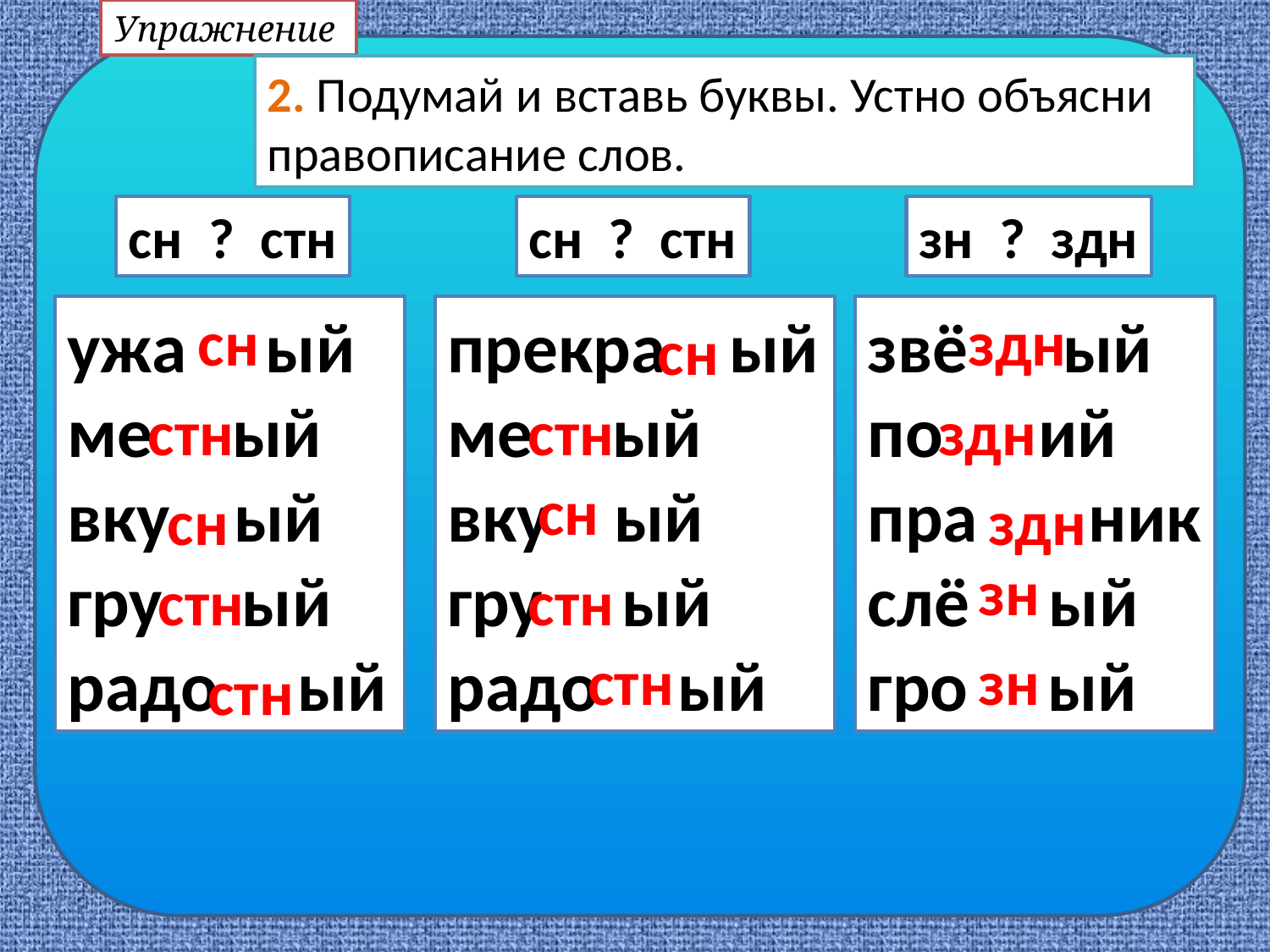

Упражнение

2. Подумай и вставь буквы. Устно объясни правописание слов.
сн  ?  стн
сн  ?  стн
зн  ?  здн
ужа     ый
ме     ый
вку    ый
гру     ый
радо     ый
сн
прекра    ый
ме     ый
вку    ый
гру     ый
радо     ый
звё      ый
по      ий
пра       ник
слё     ый
гро     ый
здн
сн
стн
стн
здн
сн
сн
здн
зн
стн
стн
стн
зн
стн